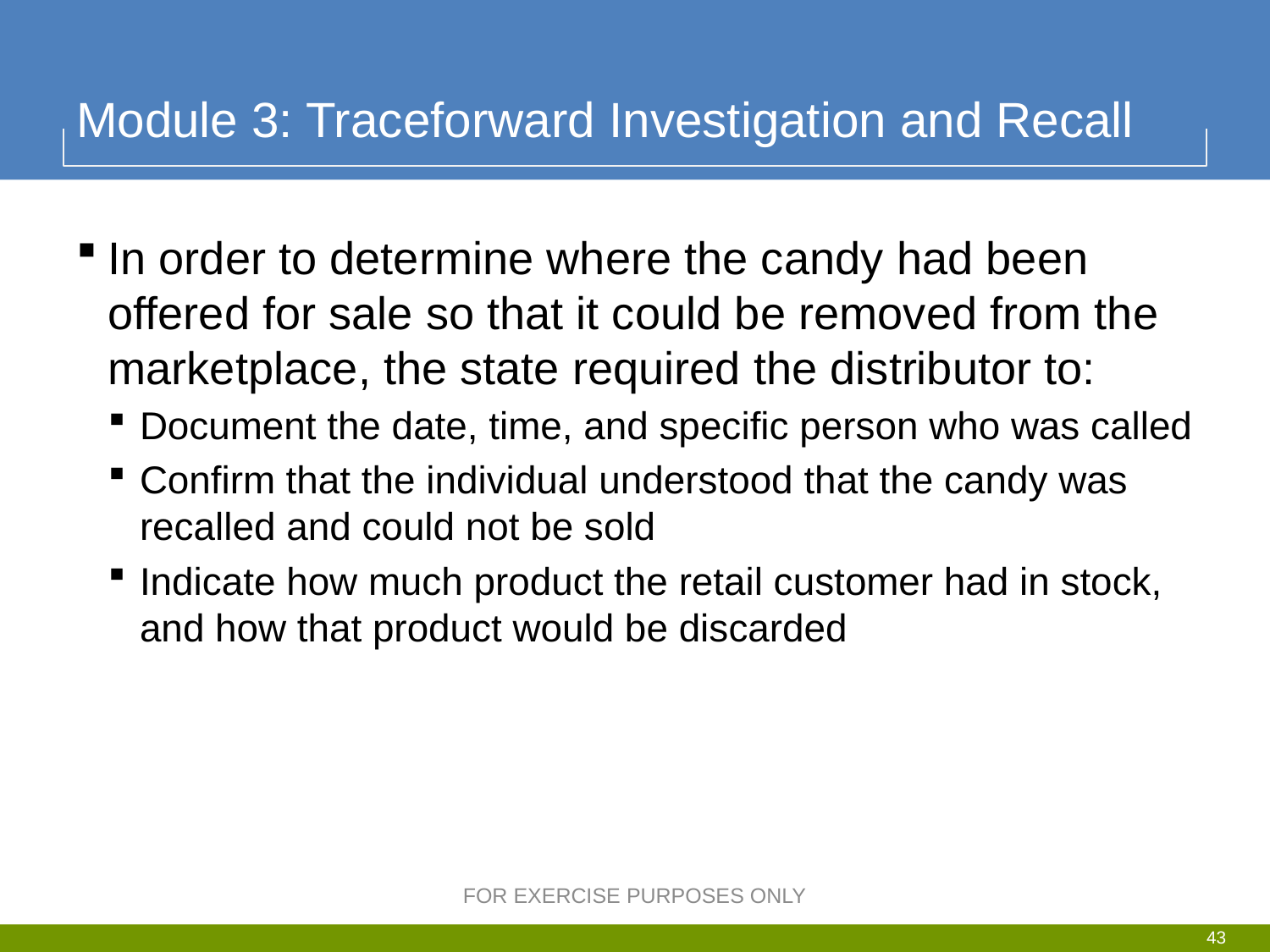

# Module 3: Traceforward Investigation and Recall
In order to determine where the candy had been offered for sale so that it could be removed from the marketplace, the state required the distributor to:
Document the date, time, and specific person who was called
Confirm that the individual understood that the candy was recalled and could not be sold
Indicate how much product the retail customer had in stock, and how that product would be discarded
FOR EXERCISE PURPOSES ONLY